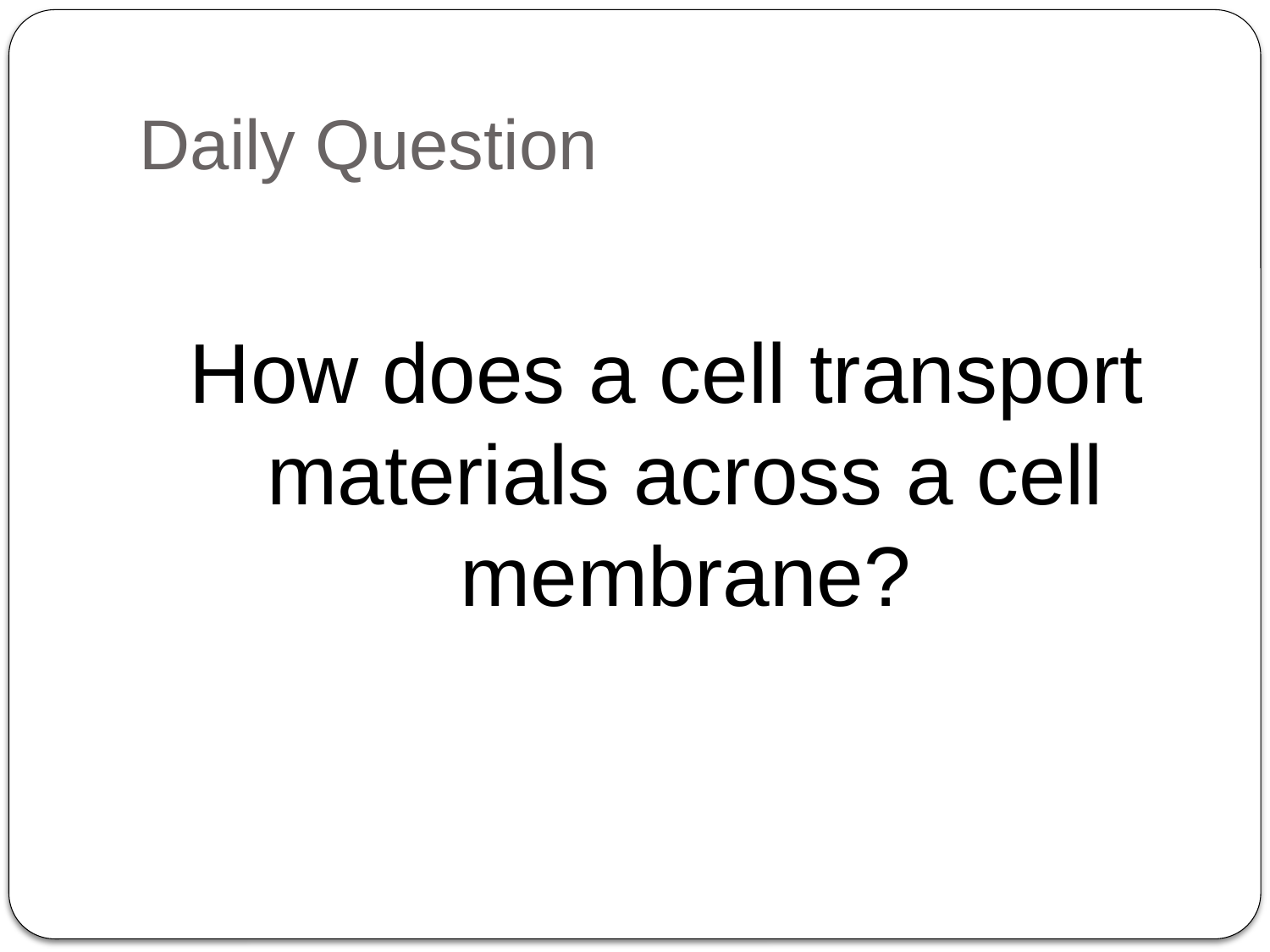

# Daily Question

How does a cell transport materials across a cell membrane?